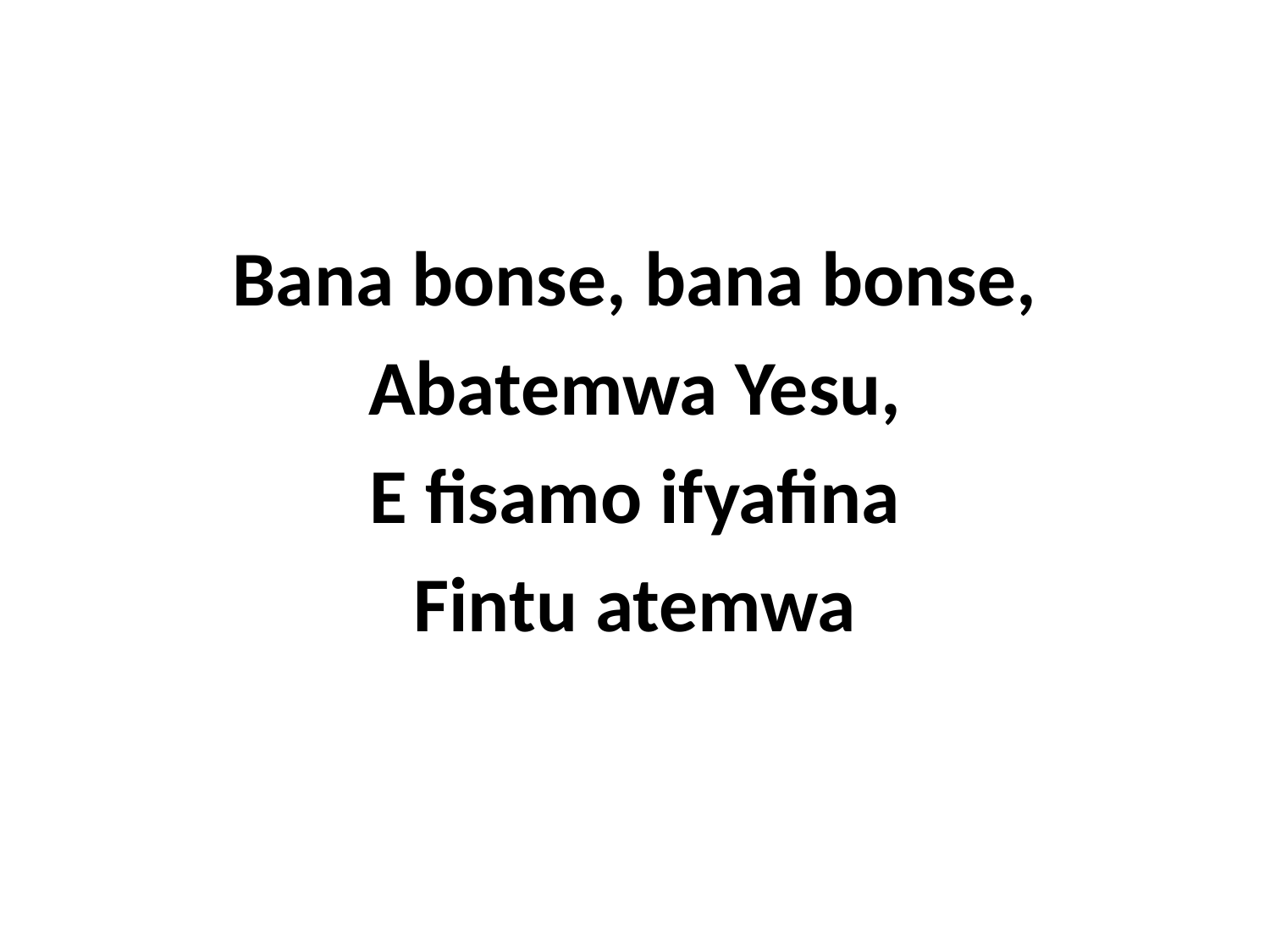

Bana bonse, bana bonse,
Abatemwa Yesu,
E fisamo ifyafina
Fintu atemwa